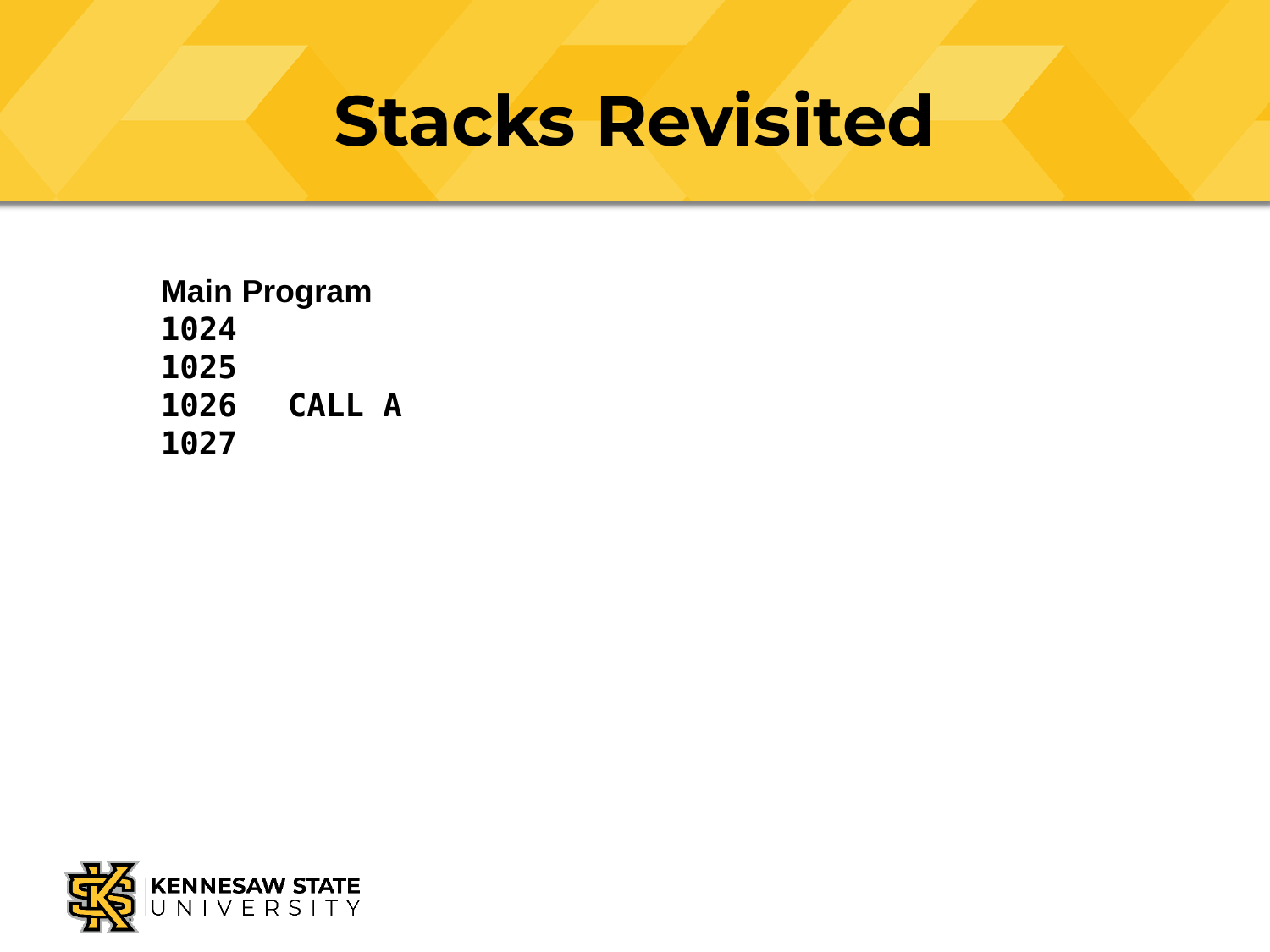

# Stacks Revisited
Main Program
1024
1025
1026	CALL A
1027